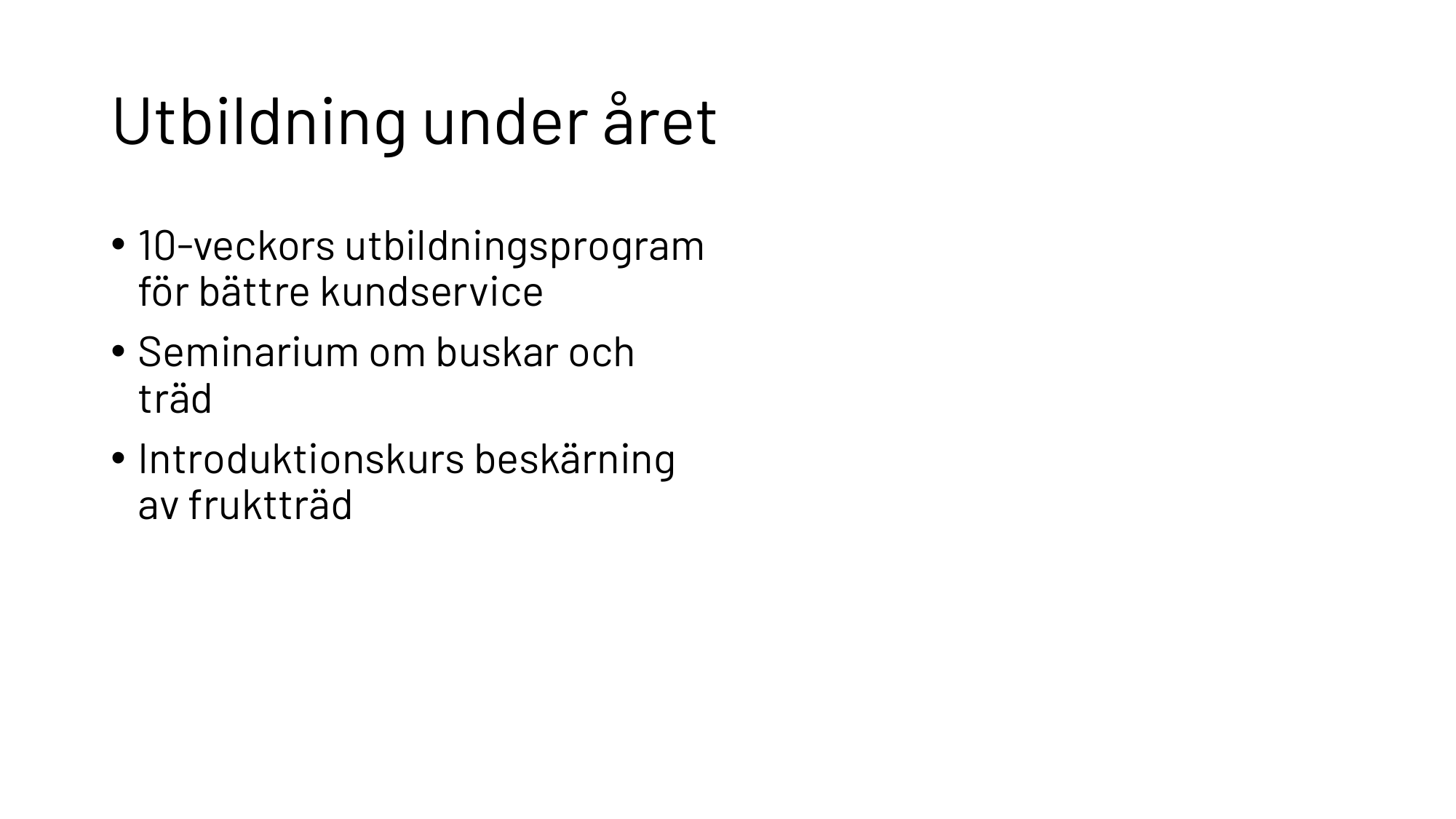

# Utbildning under året
10-veckors utbildningsprogram för bättre kundservice
Seminarium om buskar och träd
Introduktionskurs beskärning av fruktträd